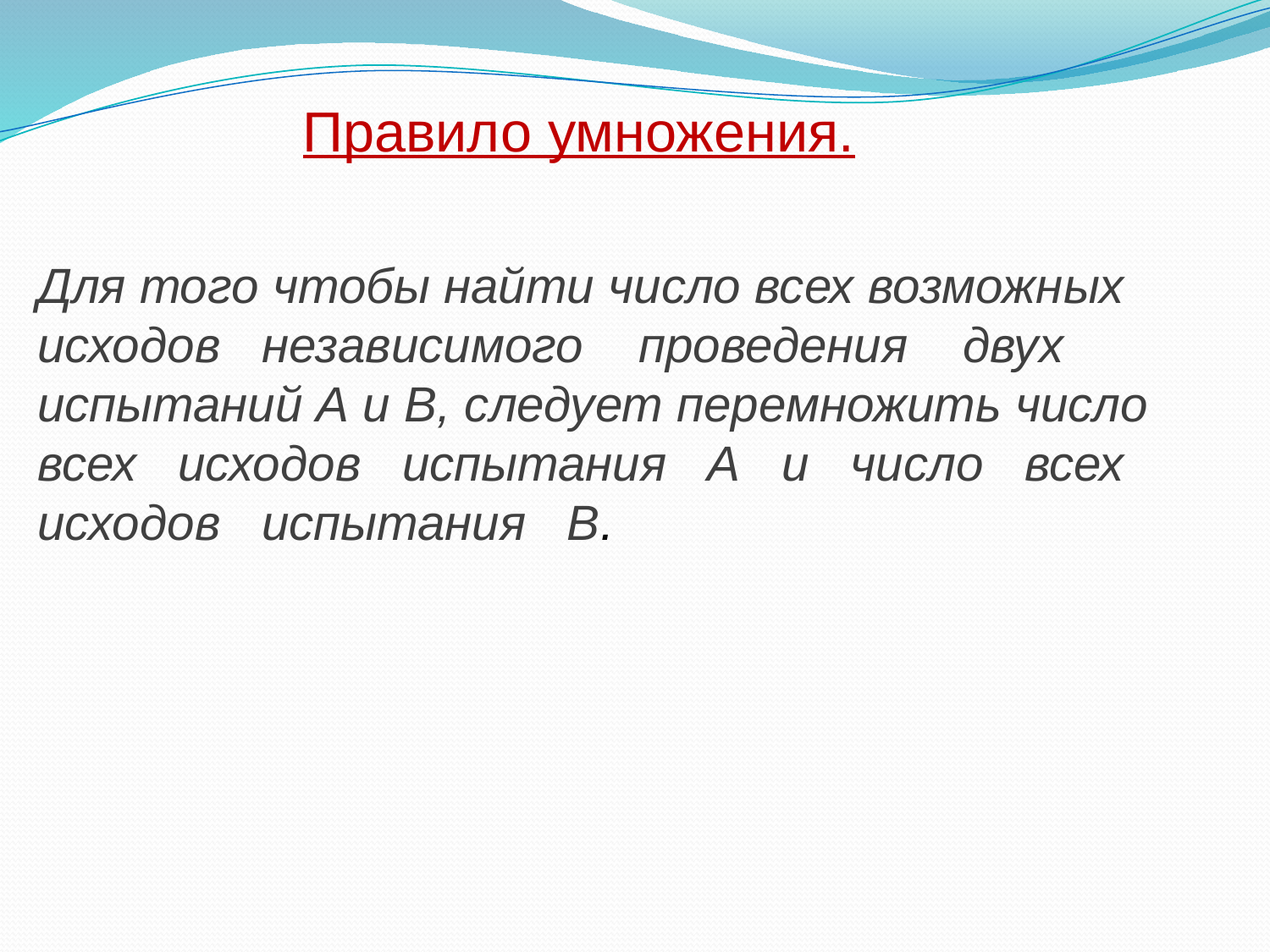

Правило умножения.
Для того чтобы найти число всех возможных
исходов   независимого    проведения    двух
испытаний А и В, следует перемножить число всех   исходов   испытания   А   и   число   всех  исходов   испытания   В.